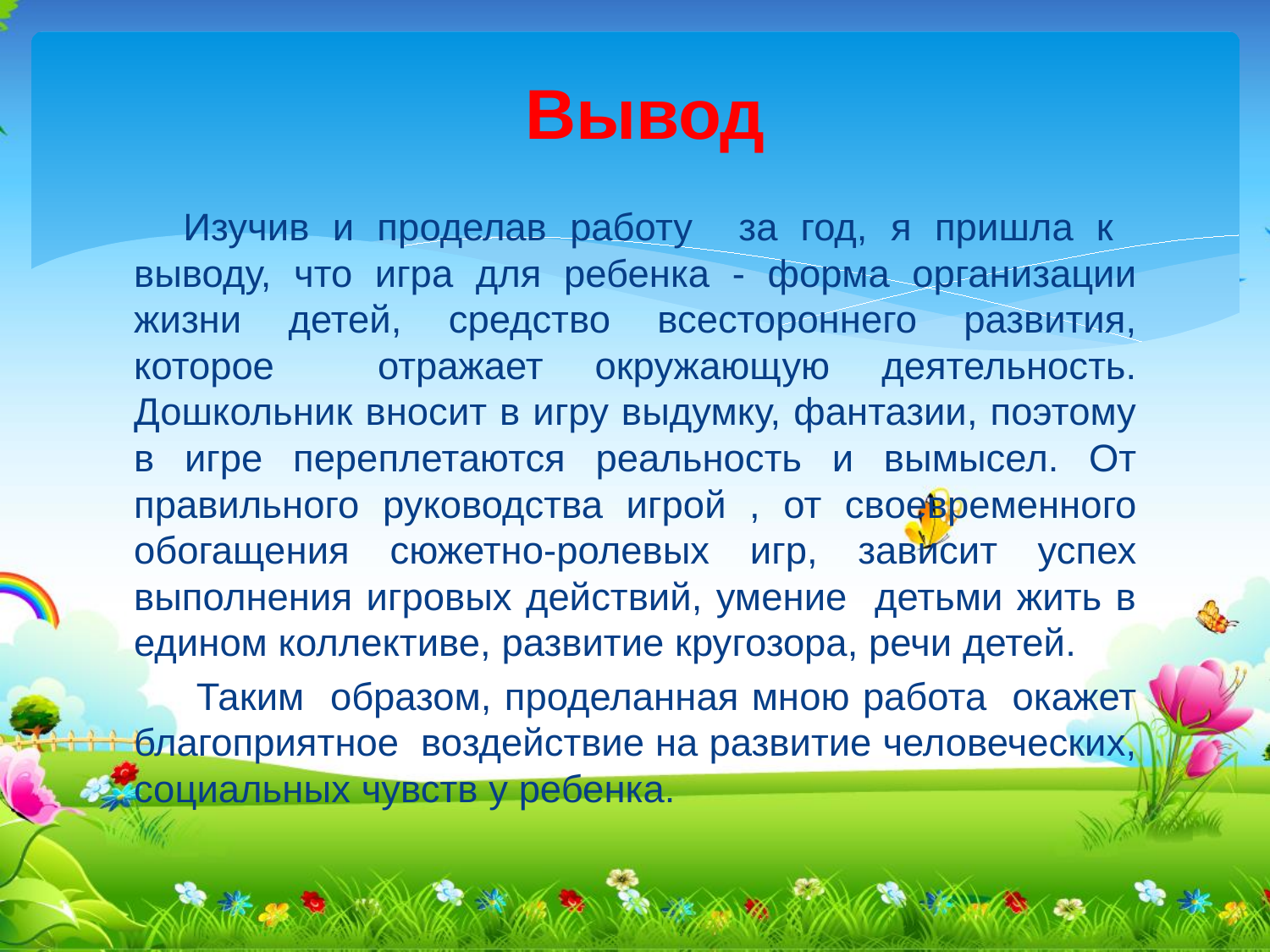

# Вывод
Изучив и проделав работу  за год, я пришла к  выводу, что игра для ребенка - форма организации жизни детей, средство всестороннего развития, которое  отражает окружающую деятельность. Дошкольник вносит в игру выдумку, фантазии, поэтому в игре переплетаются реальность и вымысел. От правильного руководства игрой , от своевременного обогащения сюжетно-ролевых игр, зависит успех выполнения игровых действий, умение  детьми жить в едином коллективе, развитие кругозора, речи детей.
 Таким  образом, проделанная мною работа  окажет благоприятное  воздействие на развитие человеческих, социальных чувств у ребенка.